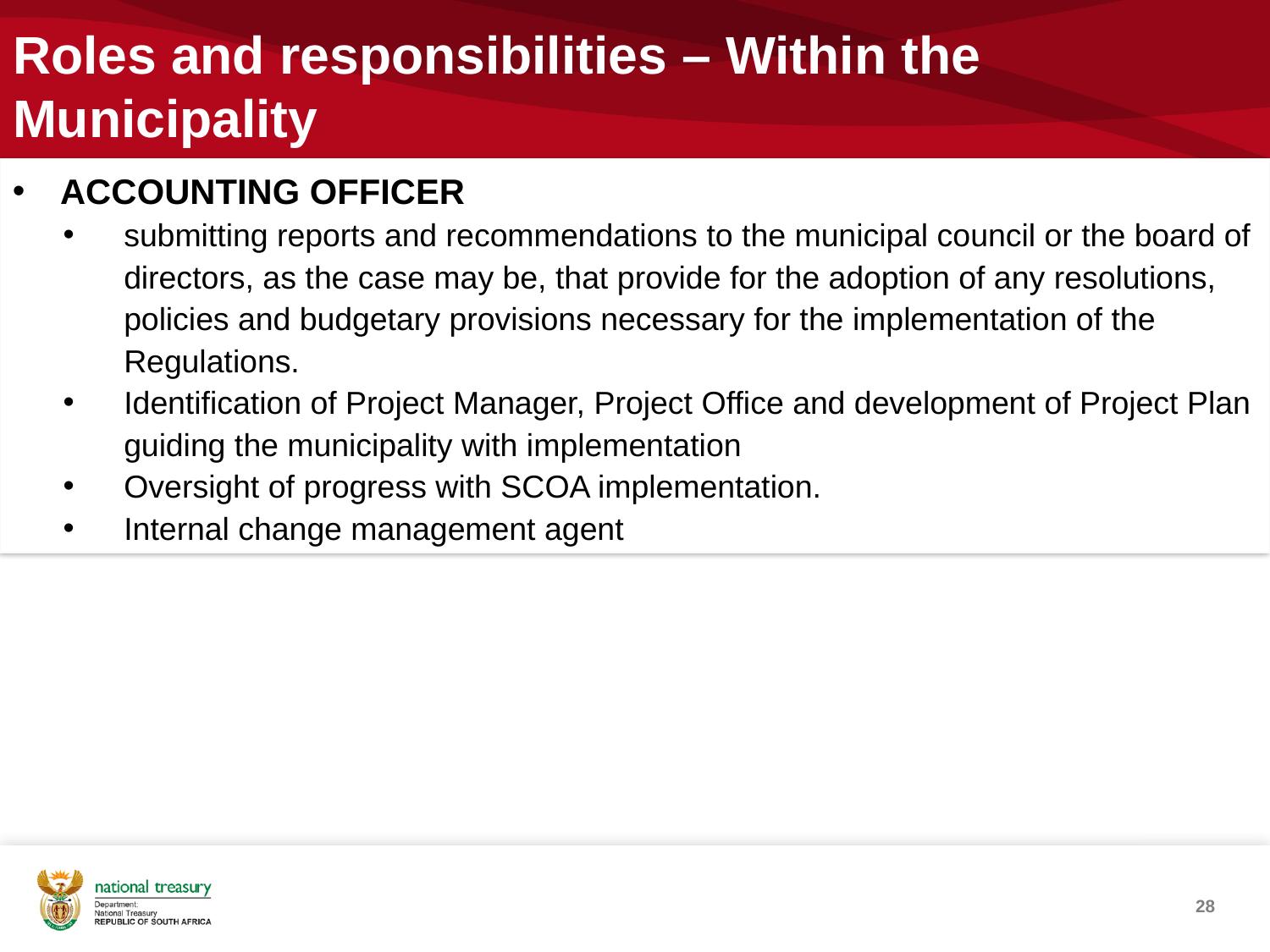

# Roles and responsibilities – Within the Municipality
ACCOUNTING OFFICER
submitting reports and recommendations to the municipal council or the board of directors, as the case may be, that provide for the adoption of any resolutions, policies and budgetary provisions necessary for the implementation of the Regulations.
Identification of Project Manager, Project Office and development of Project Plan guiding the municipality with implementation
Oversight of progress with SCOA implementation.
Internal change management agent
28